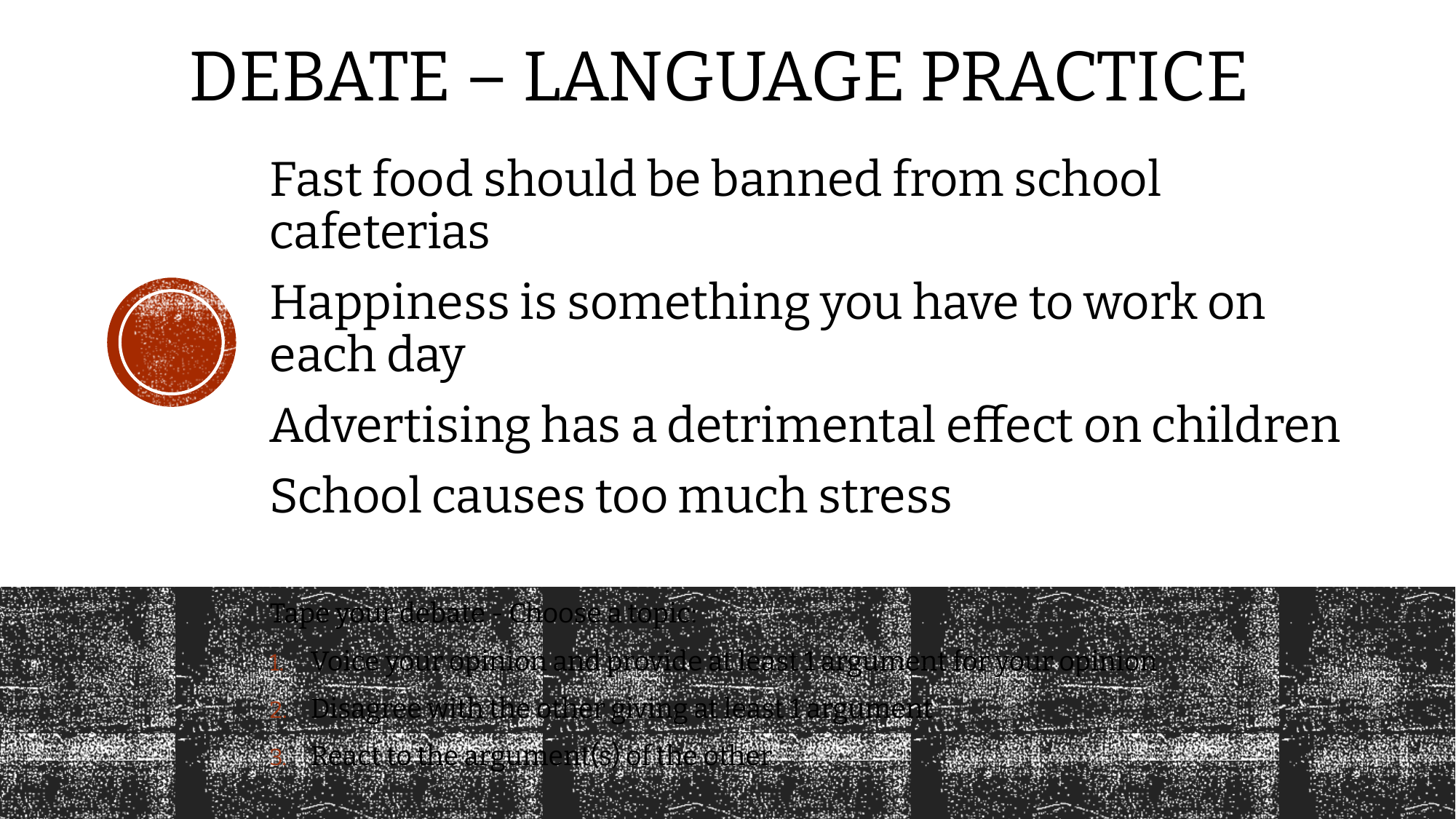

# Debate – language practice
Fast food should be banned from school cafeterias
Happiness is something you have to work on each day
Advertising has a detrimental effect on children
School causes too much stress

Tape your debate - Choose a topic:
Voice your opinion and provide at least 1 argument for your opinion
Disagree with the other giving at least 1 argument
React to the argument(s) of the other